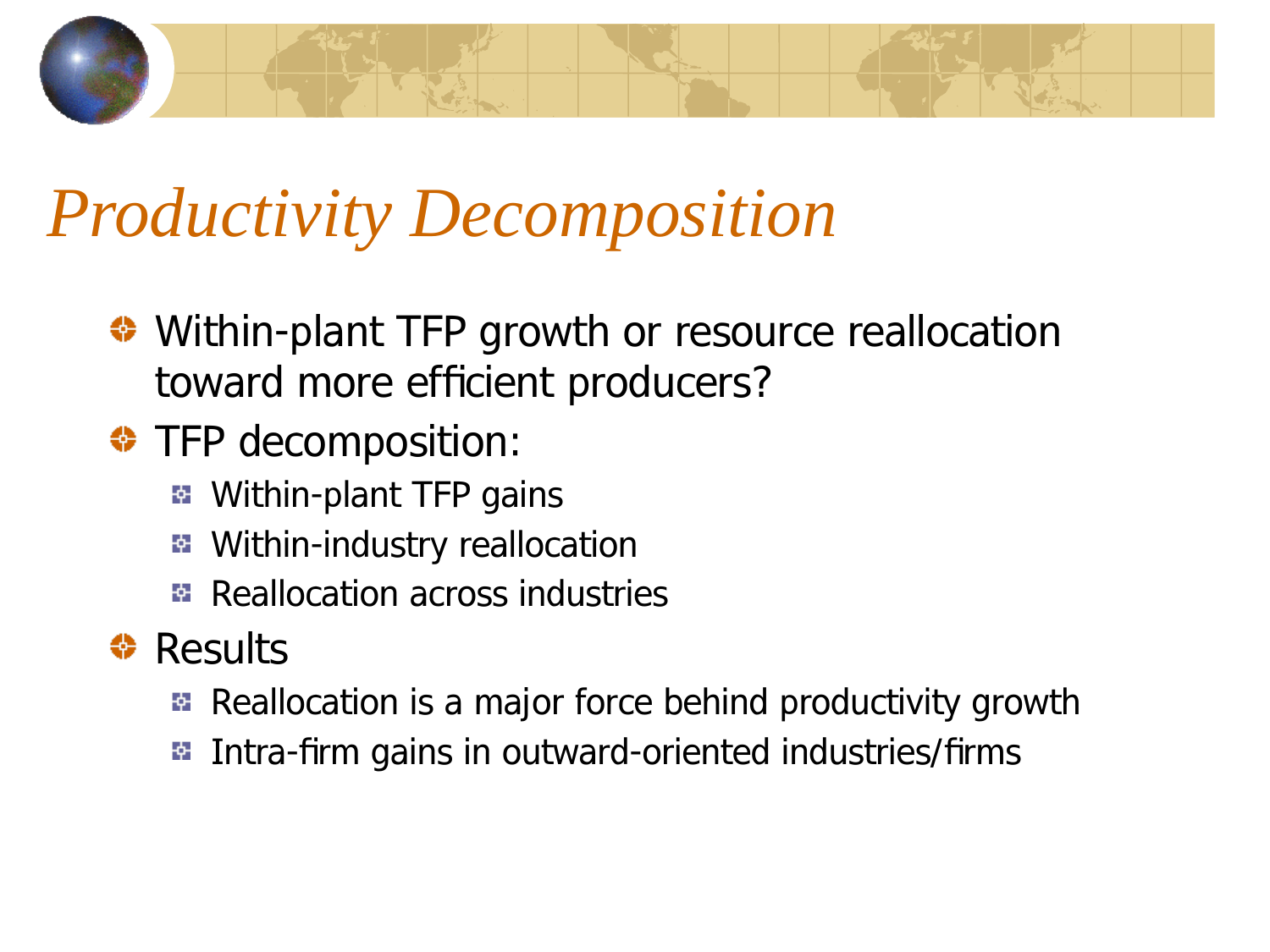

# Productivity Decomposition
Within-plant TFP growth or resource reallocation toward more efficient producers?
TFP decomposition:
Within-plant TFP gains
Within-industry reallocation
Reallocation across industries
Results
Reallocation is a major force behind productivity growth
Intra-firm gains in outward-oriented industries/firms